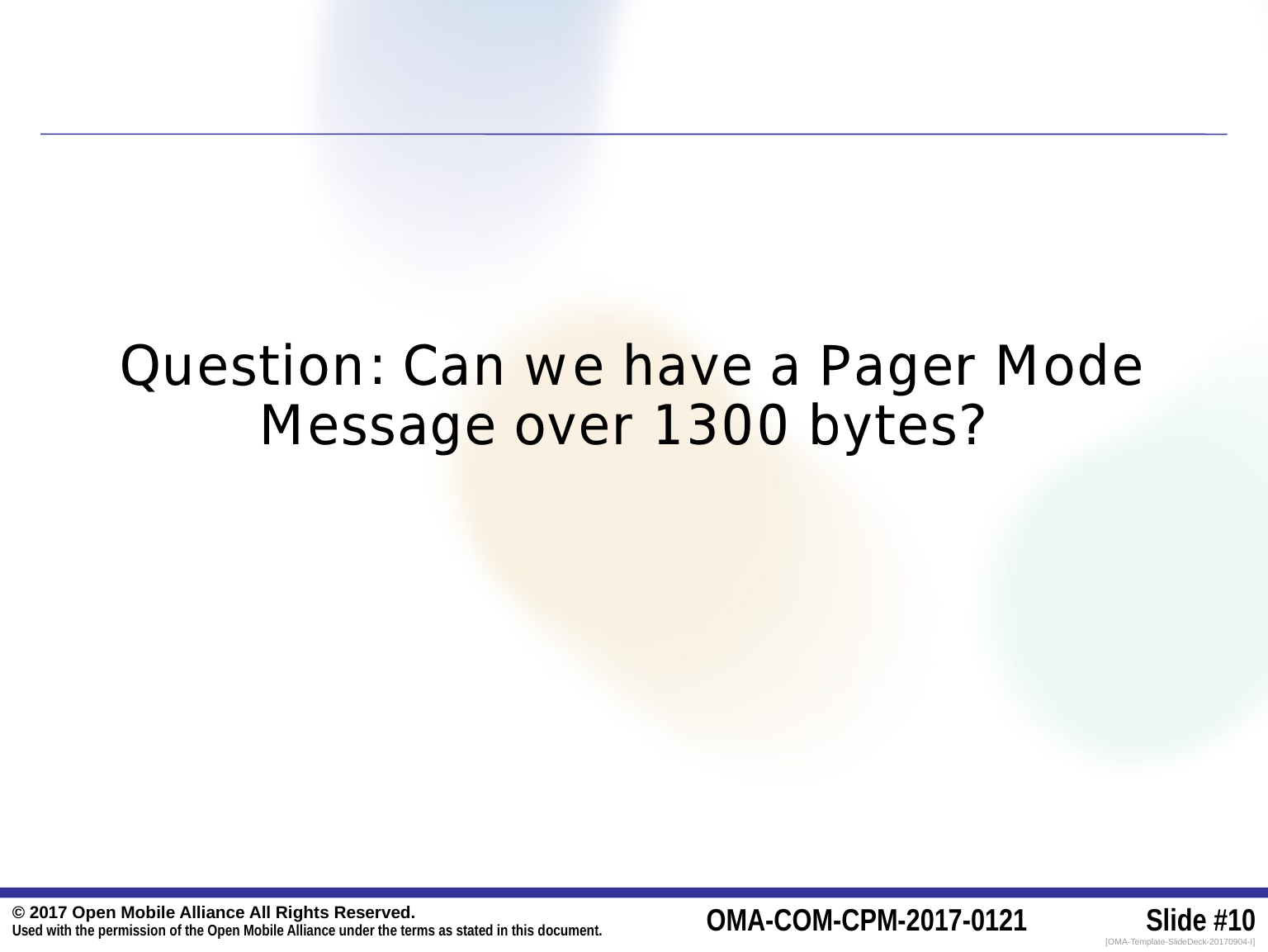

# Question: Can we have a Pager Mode Message over 1300 bytes?